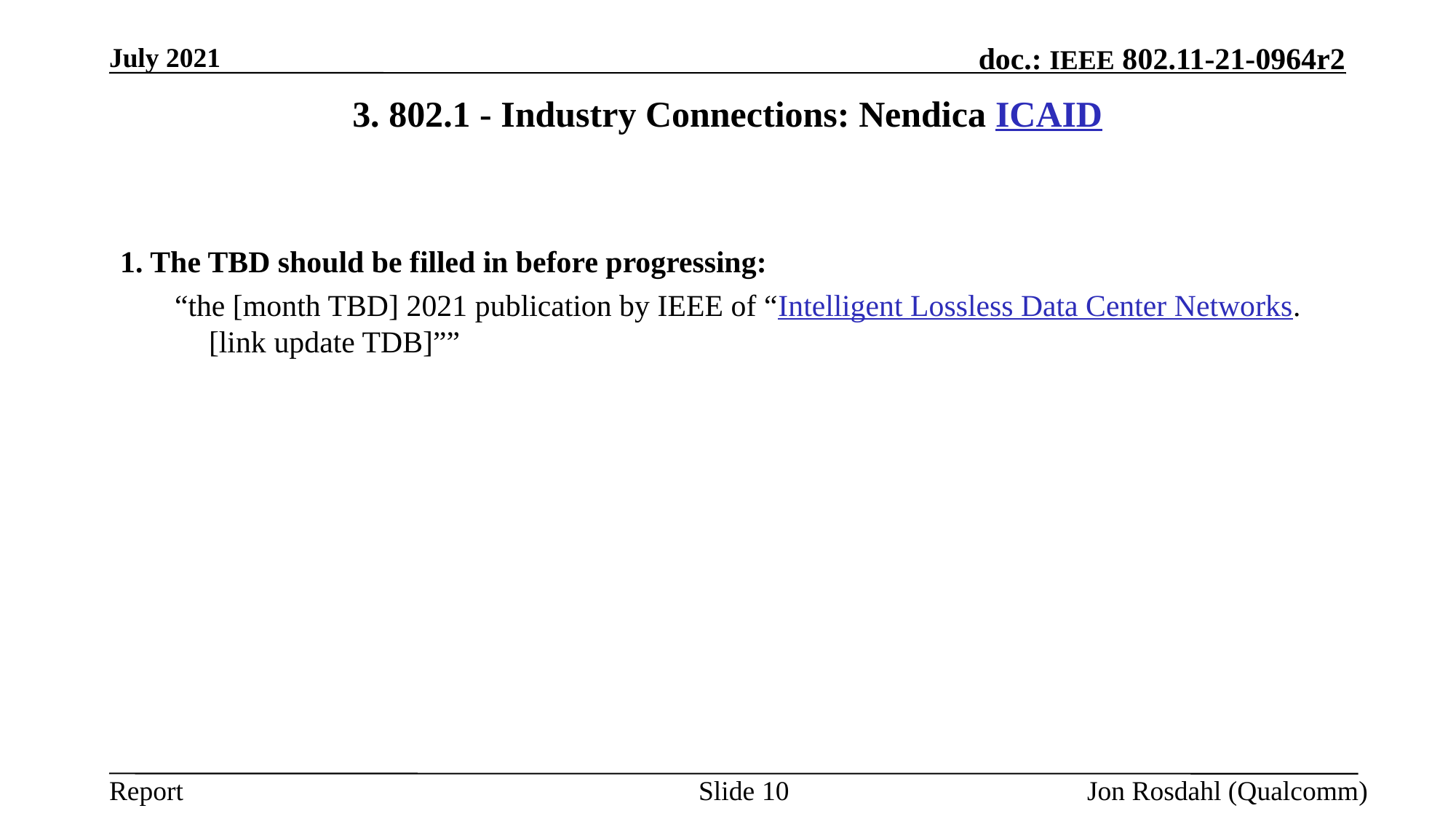

July 2021
# 3. 802.1 - Industry Connections: Nendica ICAID
1. The TBD should be filled in before progressing:
“the [month TBD] 2021 publication by IEEE of “Intelligent Lossless Data Center Networks.[link update TDB]””

Slide 10
Jon Rosdahl (Qualcomm)